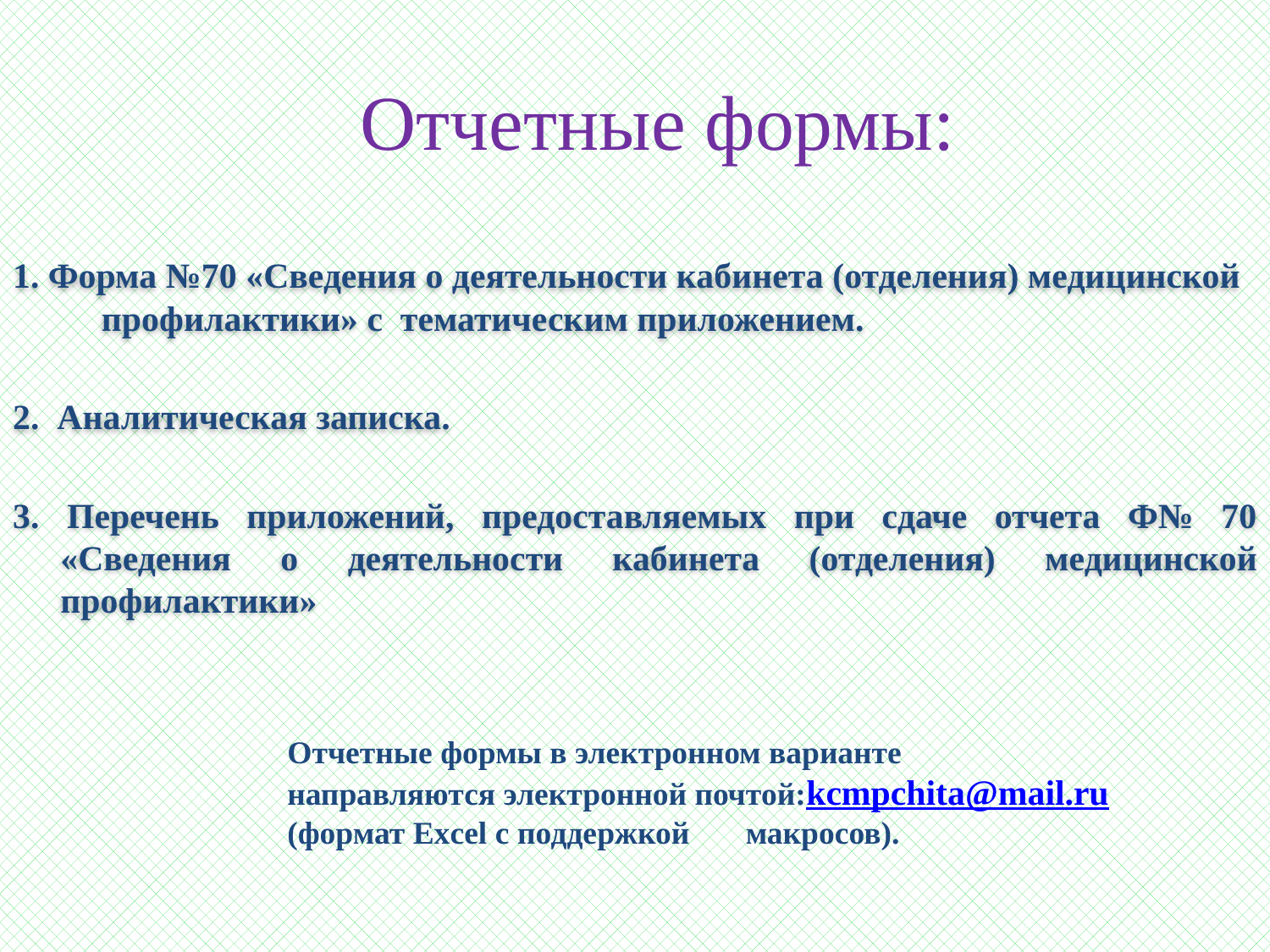

1. Форма №70 «Сведения о деятельности кабинета (отделения) медицинской            профилактики» с  тематическим приложением.

2.  Аналитическая записка.

3. Перечень приложений, предоставляемых при сдаче отчета Ф№ 70 «Сведения о деятельности кабинета (отделения) медицинской профилактики»

Отчетные формы:
Отчетные формы в электронном варианте  направляются электронной почтой:kcmpchita@mail.ru (формат Excel с поддержкой       макросов).